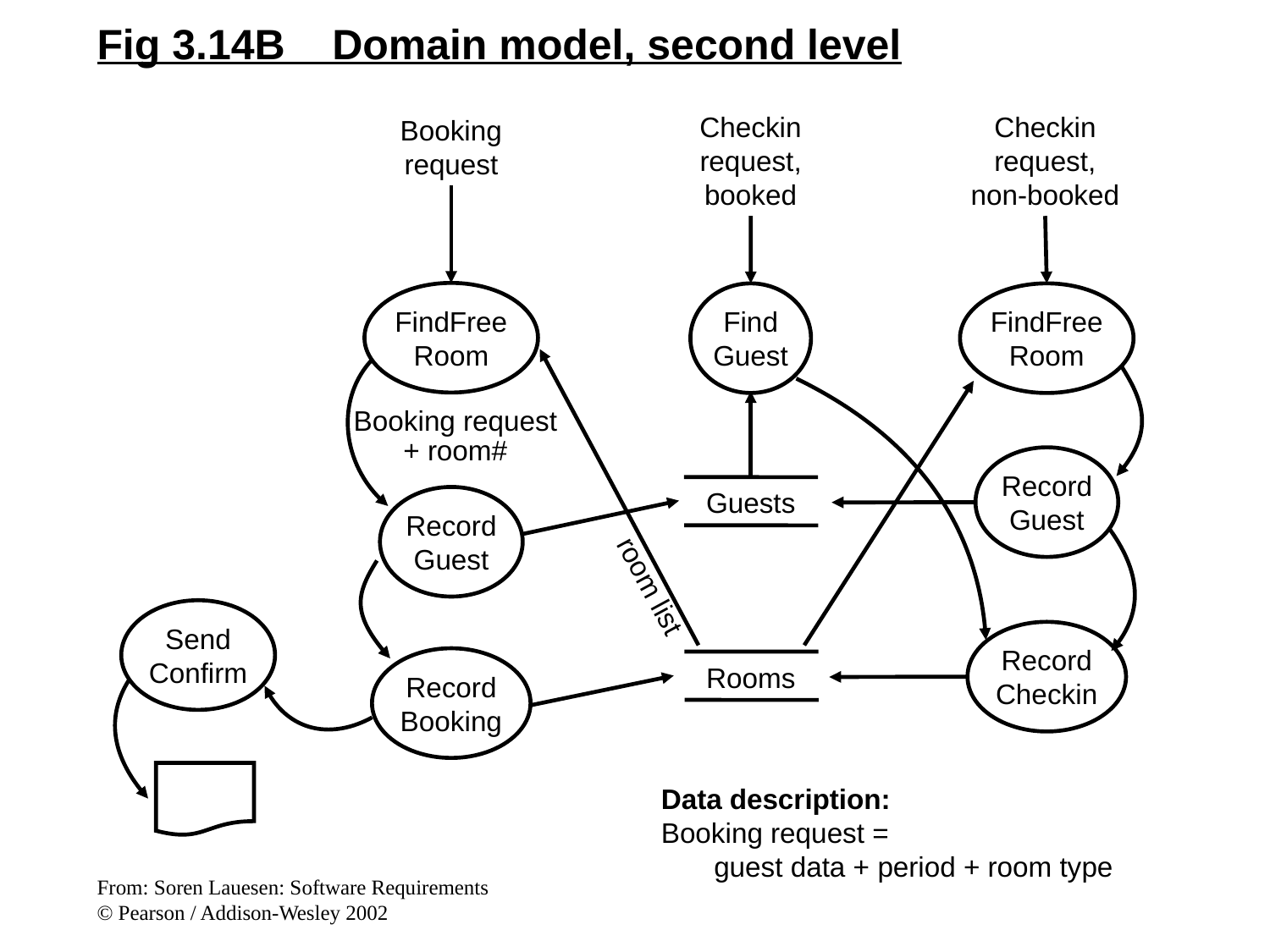

Fig 3.14B    Domain model, second level
Checkin
request,
booked
Find
Guest

Record
Checkin
Checkin
request,
non-booked
FindFree
Room

Record
Guest

Booking
request
FindFree
Room

Booking request
+ room#

Guests
Record
Guest

room list
Send
Confirm
Record
Booking

Rooms

Data description:
Booking request =
	guest data + period + room type
From: Soren Lauesen: Software Requirements
© Pearson / Addison-Wesley 2002